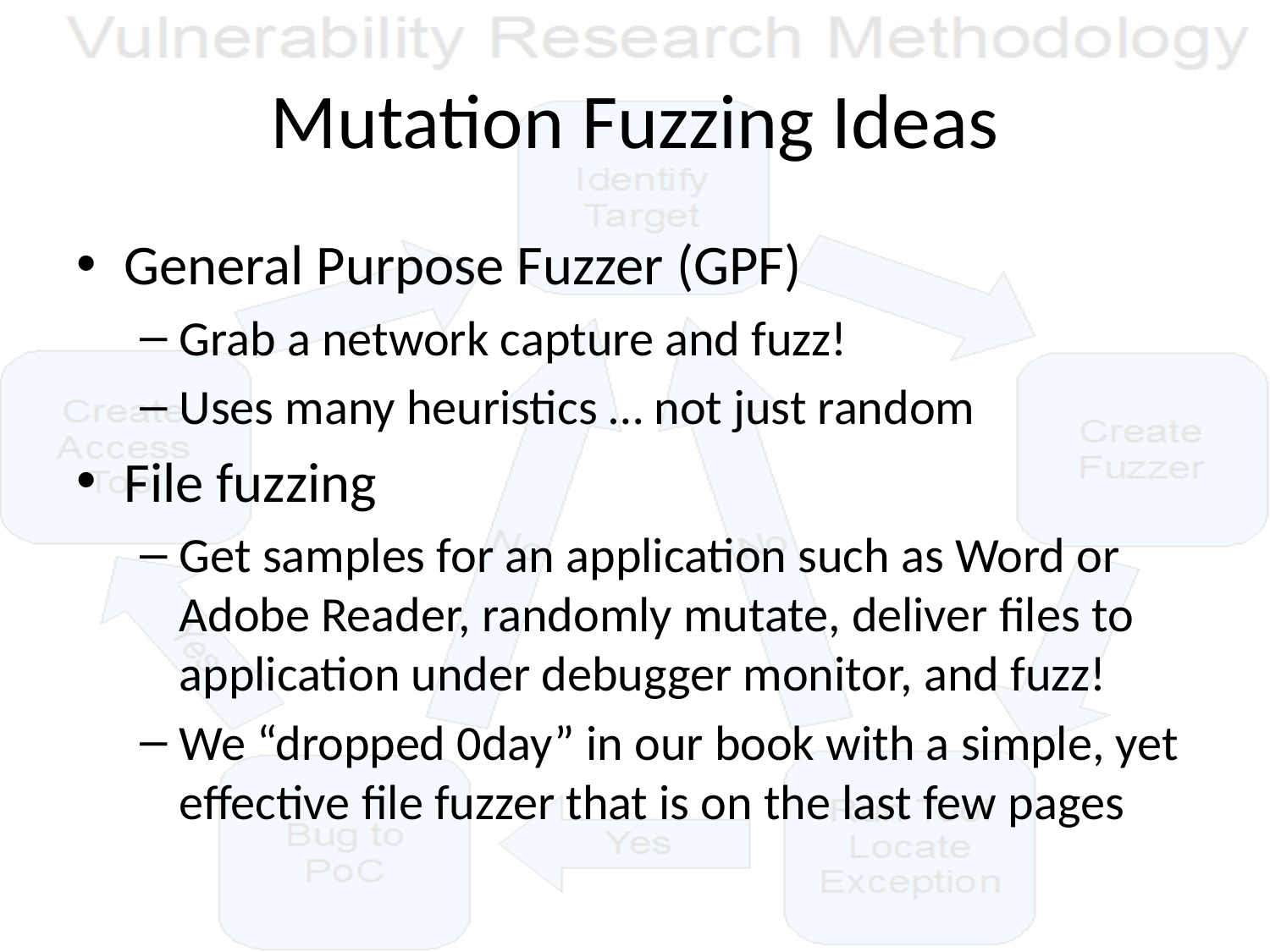

# Mutation Fuzzing Ideas
General Purpose Fuzzer (GPF)
Grab a network capture and fuzz!
Uses many heuristics … not just random
File fuzzing
Get samples for an application such as Word or Adobe Reader, randomly mutate, deliver files to application under debugger monitor, and fuzz!
We “dropped 0day” in our book with a simple, yet effective file fuzzer that is on the last few pages